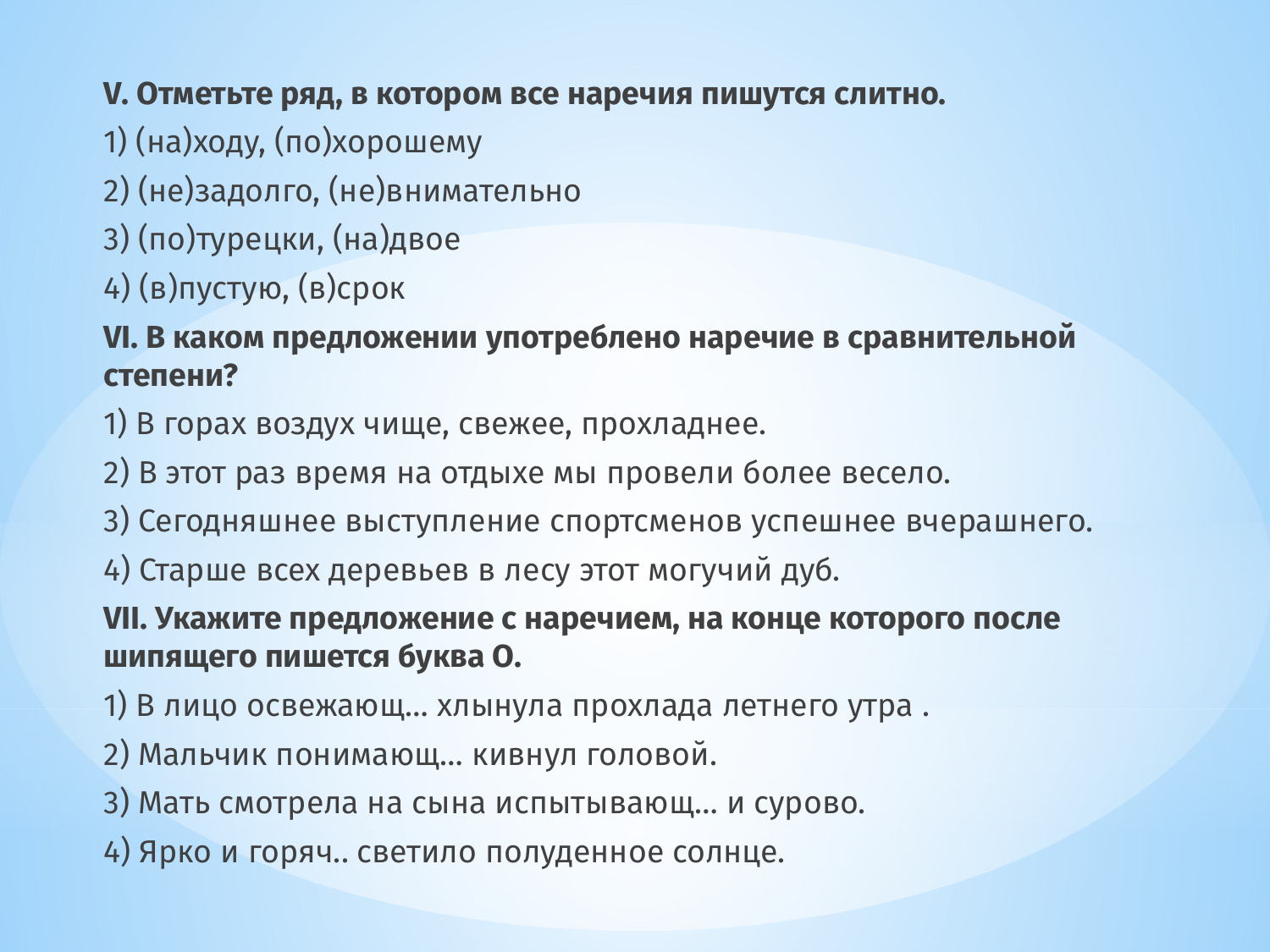

V. Отметьте ряд, в котором все наречия пишутся слитно.
1) (на)ходу, (по)хорошему
2) (не)задолго, (не)внимательно
3) (по)турецки, (на)двое
4) (в)пустую, (в)срок
VI. В каком предложении употреблено наречие в сравнительной степени?
1) В горах воздух чище, свежее, прохладнее.
2) В этот раз время на отдыхе мы провели более весело.
3) Сегодняшнее выступление спортсменов успешнее вчерашнего.
4) Старше всех деревьев в лесу этот могучий дуб.
VII. Укажите предложение с наречием, на конце которого после шипящего пишется буква О.
1) В лицо освежающ… хлынула прохлада летнего утра .
2) Мальчик понимающ… кивнул головой.
3) Мать смотрела на сына испытывающ… и сурово.
4) Ярко и горяч.. светило полуденное солнце.